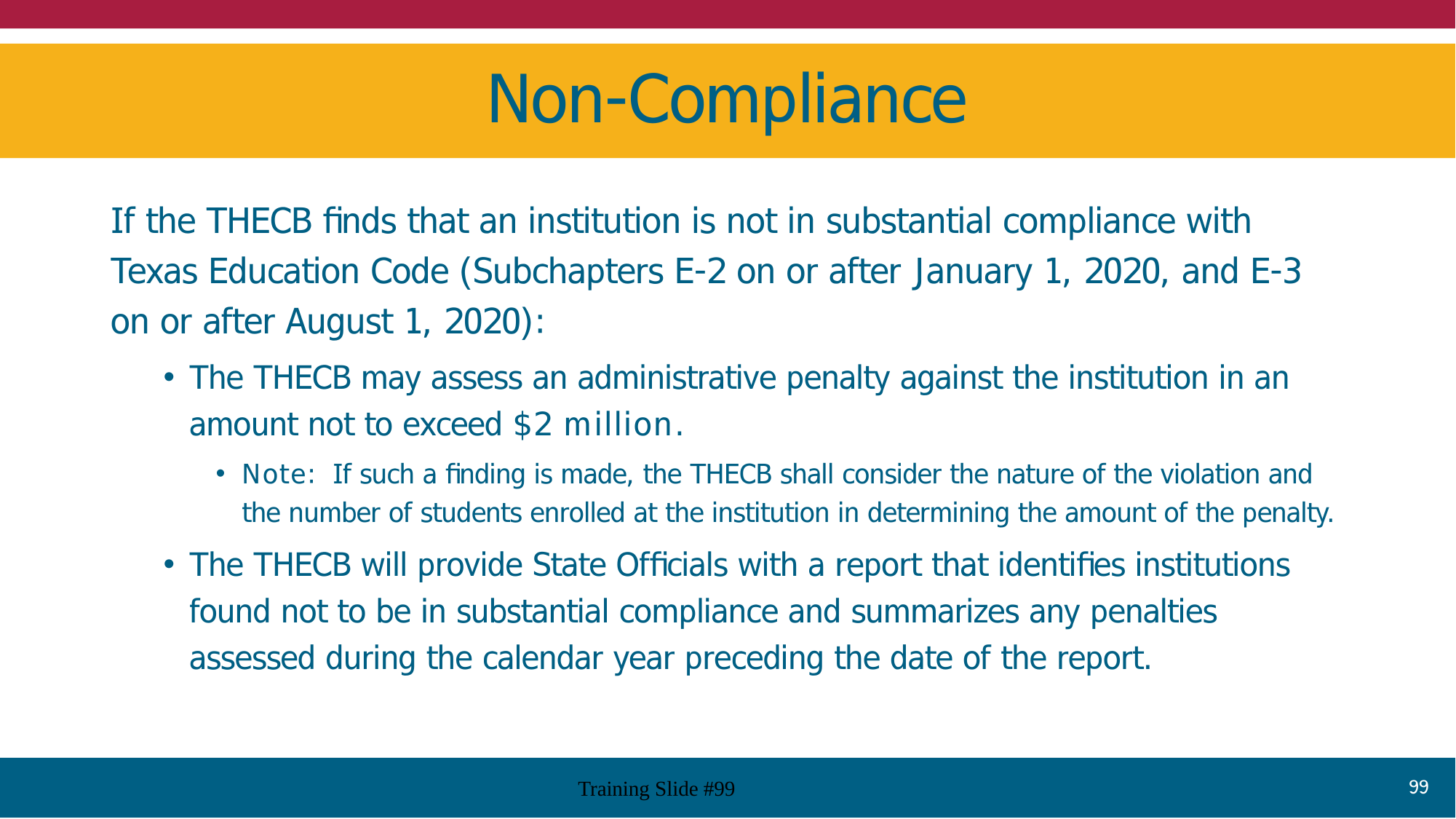

# Non-Compliance
If the THECB finds that an institution is not in substantial compliance with Texas Education Code (Subchapters E-2 on or after January 1, 2020, and E-3 on or after August 1, 2020):
The THECB may assess an administrative penalty against the institution in an amount not to exceed $2 million.
Note:  If such a finding is made, the THECB shall consider the nature of the violation and the number of students enrolled at the institution in determining the amount of the penalty.
The THECB will provide State Officials with a report that identifies institutions found not to be in substantial compliance and summarizes any penalties assessed during the calendar year preceding the date of the report.

99
Training Slide #99